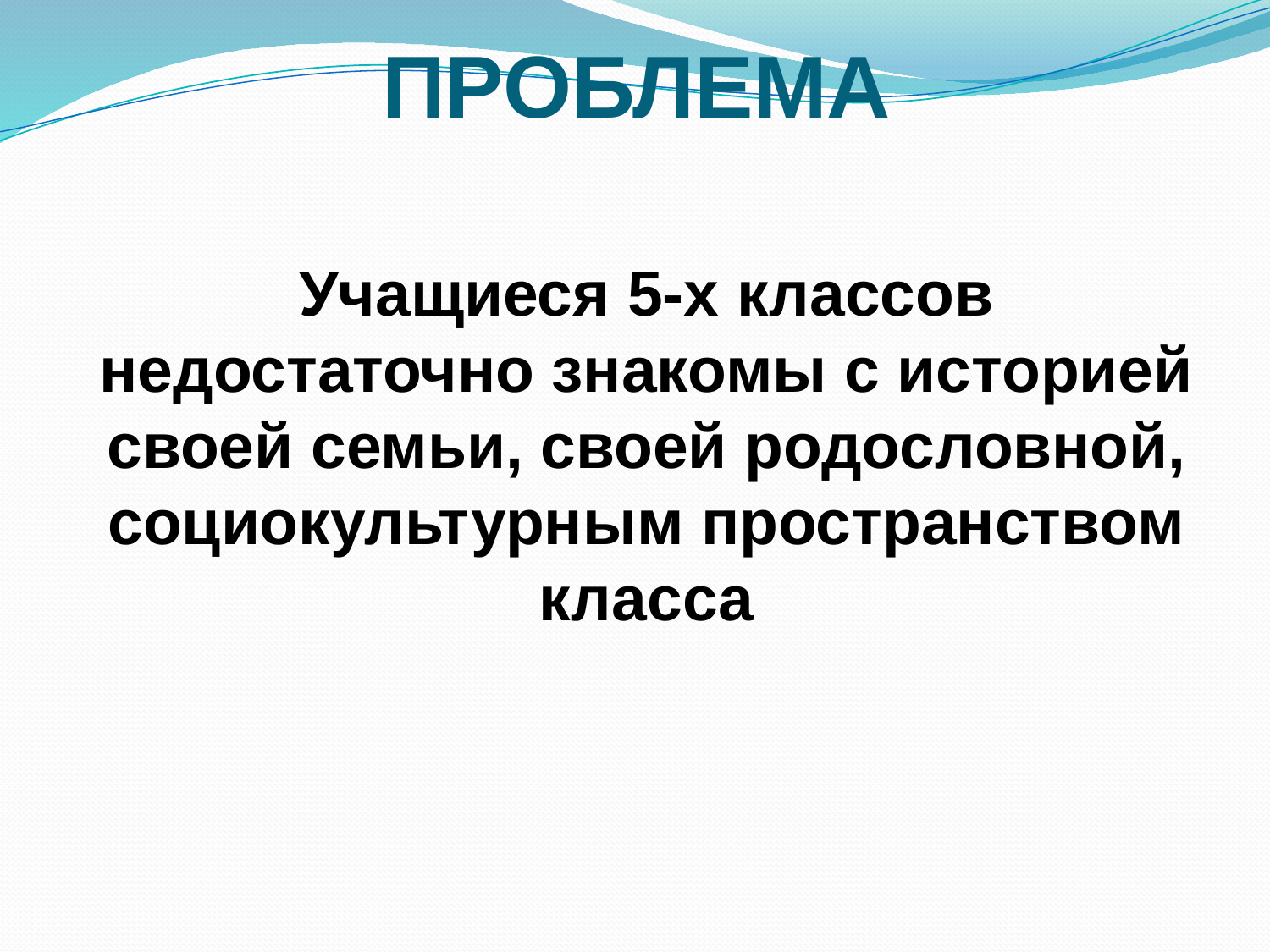

# ПРОБЛЕМА
Учащиеся 5-х классов недостаточно знакомы с историей своей семьи, своей родословной, социокультурным пространством класса